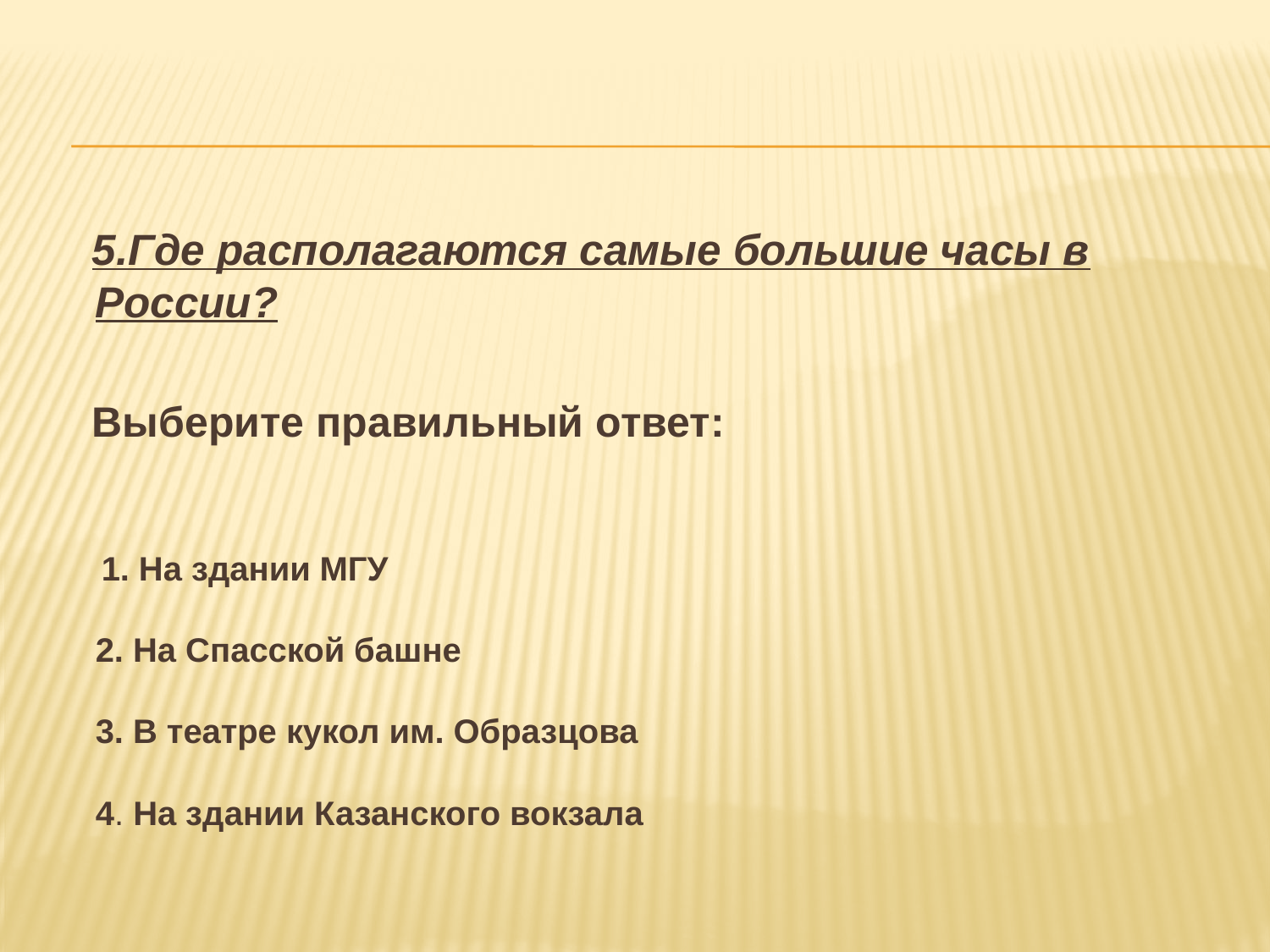

5.Где располагаются самые большие часы в России?

    Выберите правильный ответ:

     1. На здании МГУ
2. На Спасской башне
3. В театре кукол им. Образцова
4. На здании Казанского вокзала